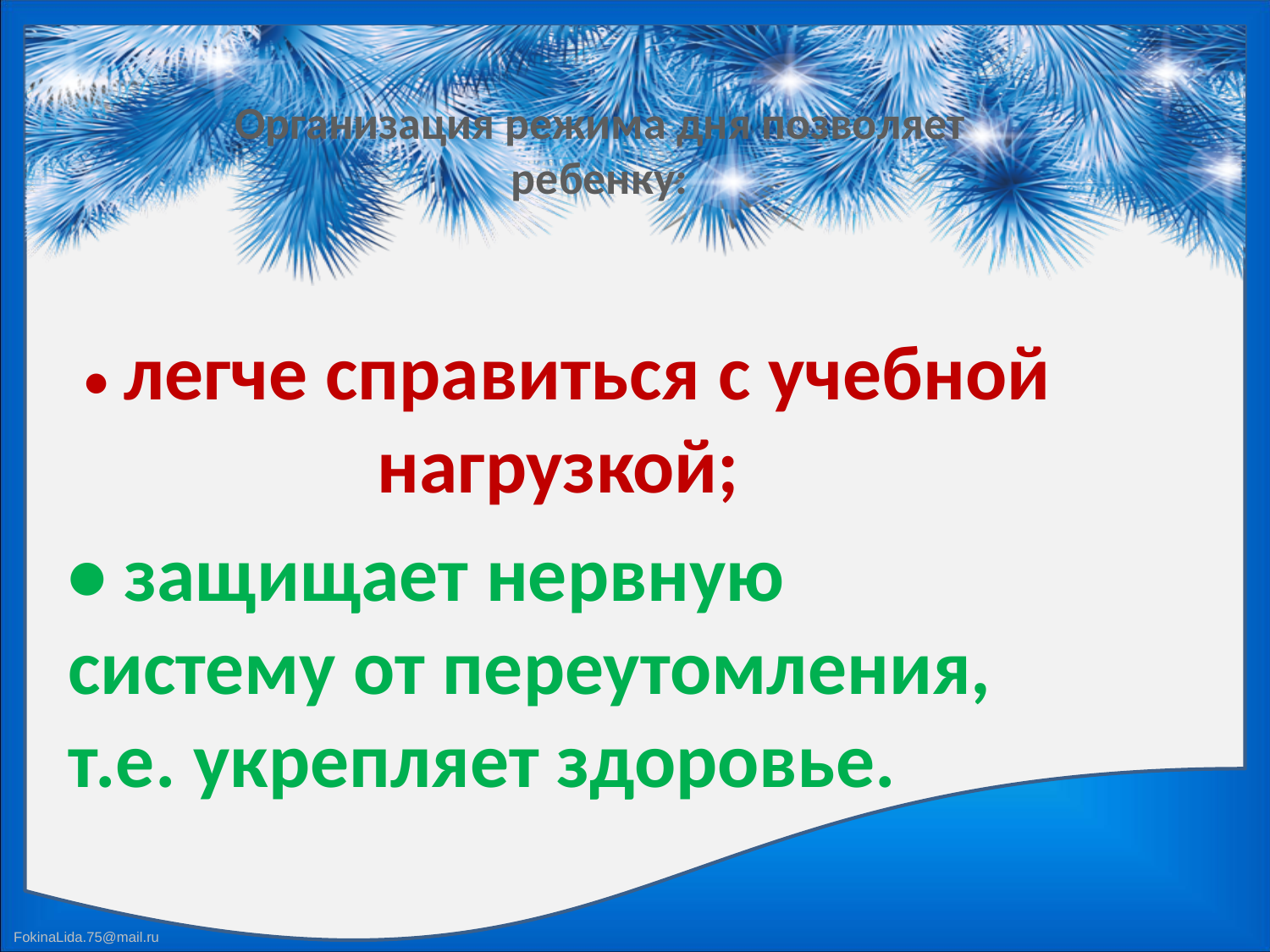

# Организация режима дня позволяет ребенку:
• легче справиться с учебной нагрузкой;
• защищает нервную систему от переутомления, т.е. укрепляет здоровье.